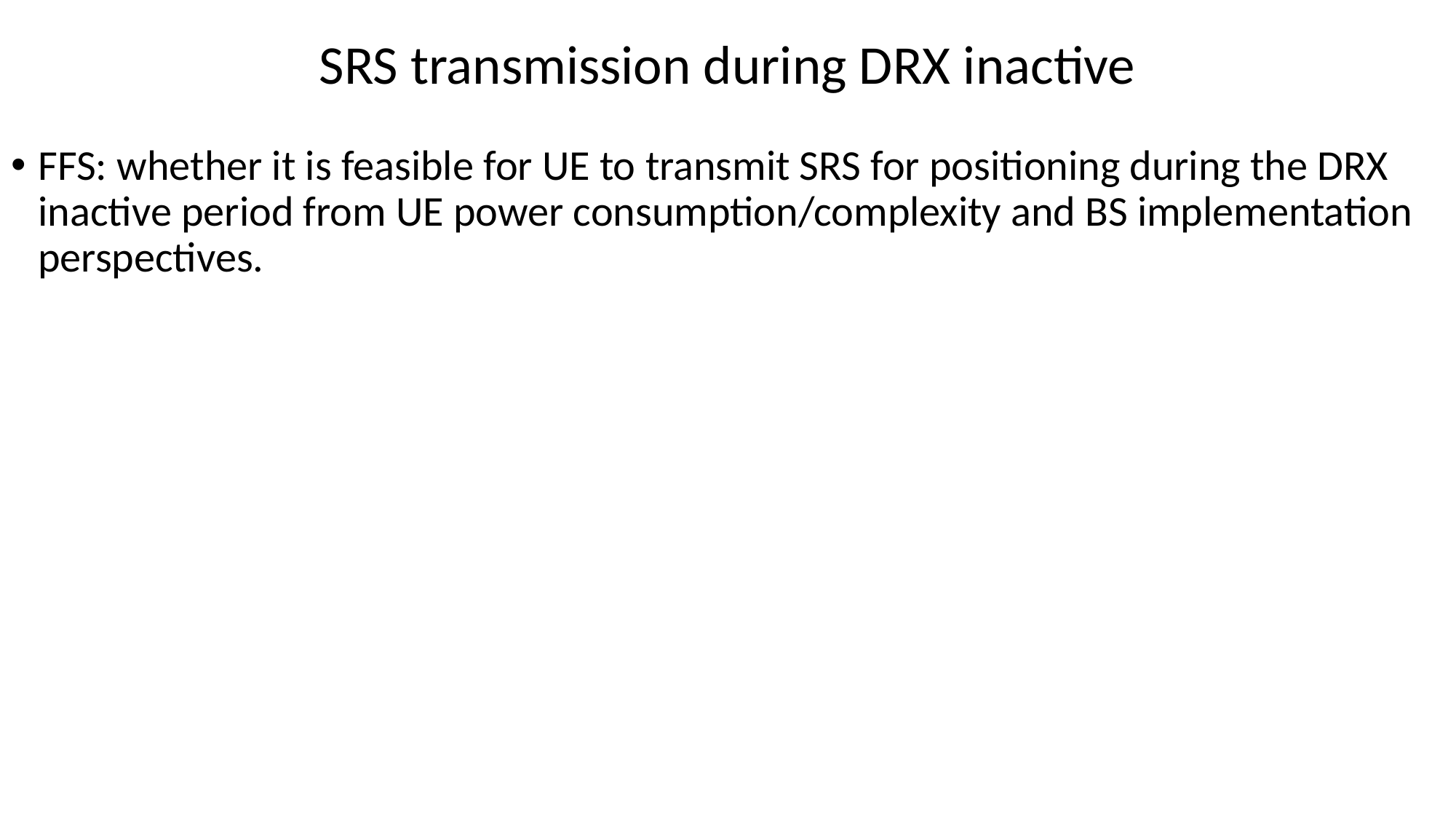

# SRS transmission during DRX inactive
FFS: whether it is feasible for UE to transmit SRS for positioning during the DRX inactive period from UE power consumption/complexity and BS implementation perspectives.